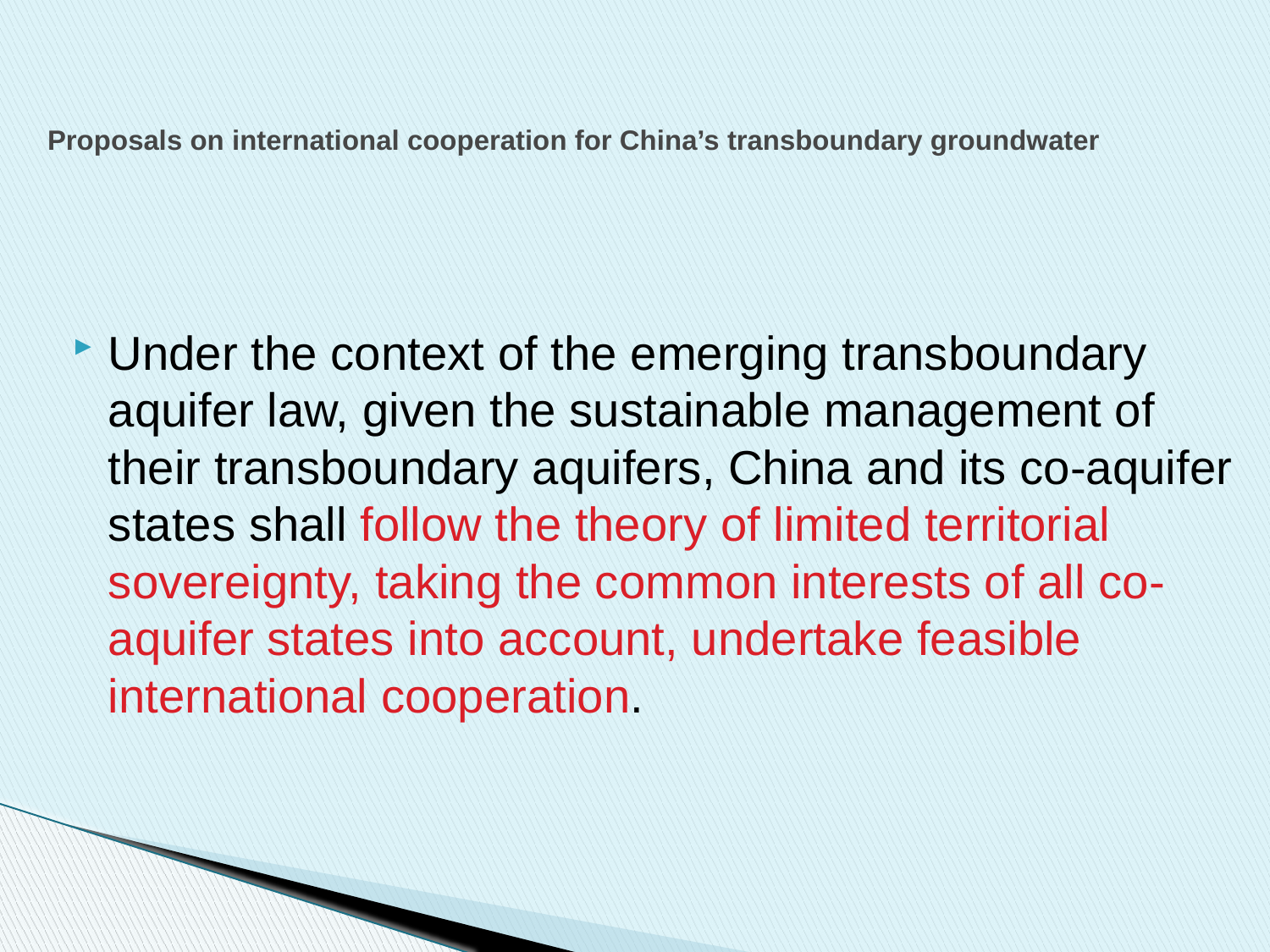

# Proposals on international cooperation for China’s transboundary groundwater
Under the context of the emerging transboundary aquifer law, given the sustainable management of their transboundary aquifers, China and its co-aquifer states shall follow the theory of limited territorial sovereignty, taking the common interests of all co-aquifer states into account, undertake feasible international cooperation.